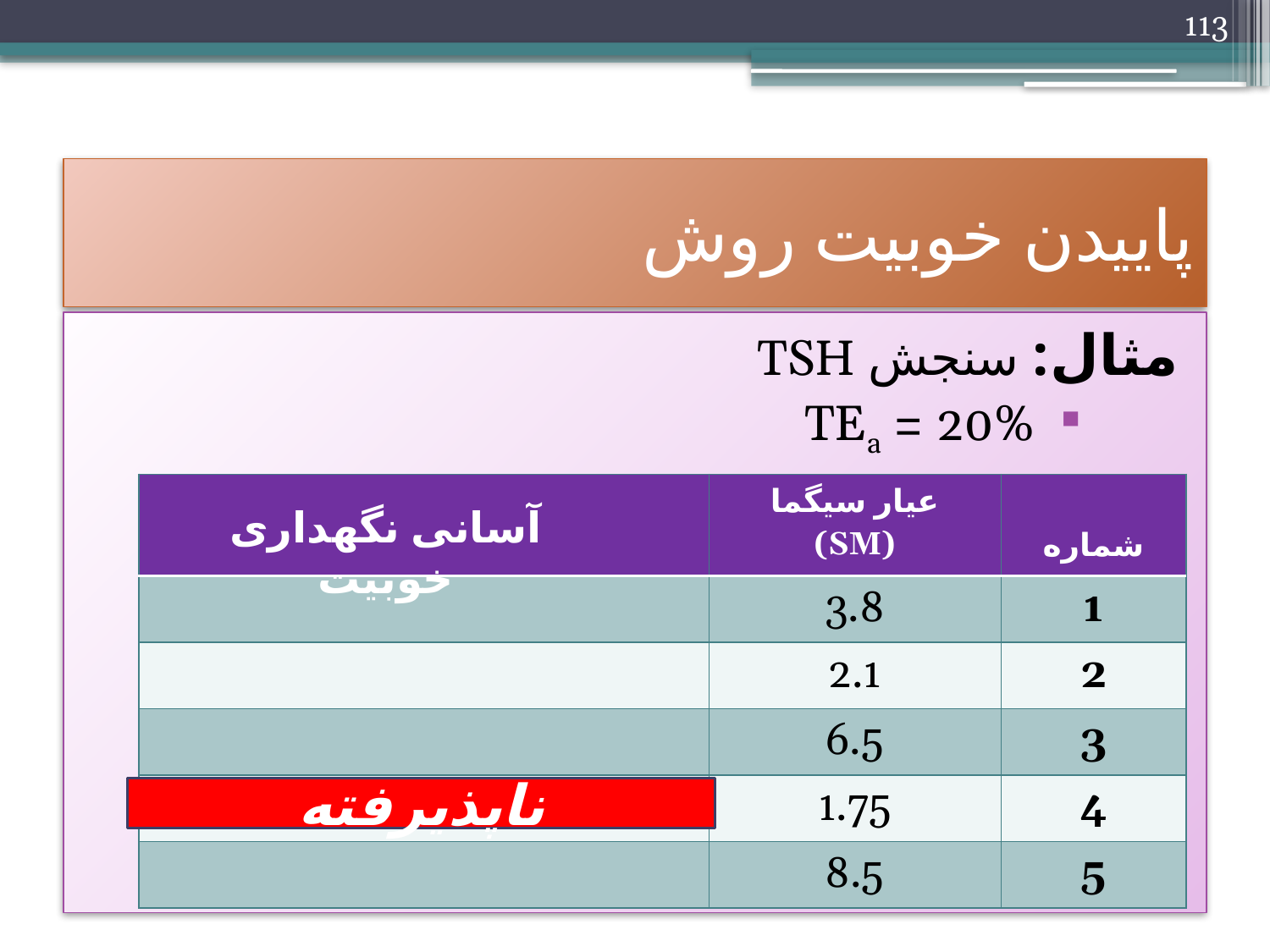

113
# پاییدن خوبیت روش
مثال: سنجش TSH
TEa = 20%

آسانی نگهداری خوبیت

|  | عیار سیگما (SM) | شماره |
| --- | --- | --- |
|  | 3.8 | 1 |
|  | 2.1 | 2 |
|  | 6.5 | 3 |
|  | 1.75 | 4 |
|  | 8.5 | 5 |
ناپذیرفته